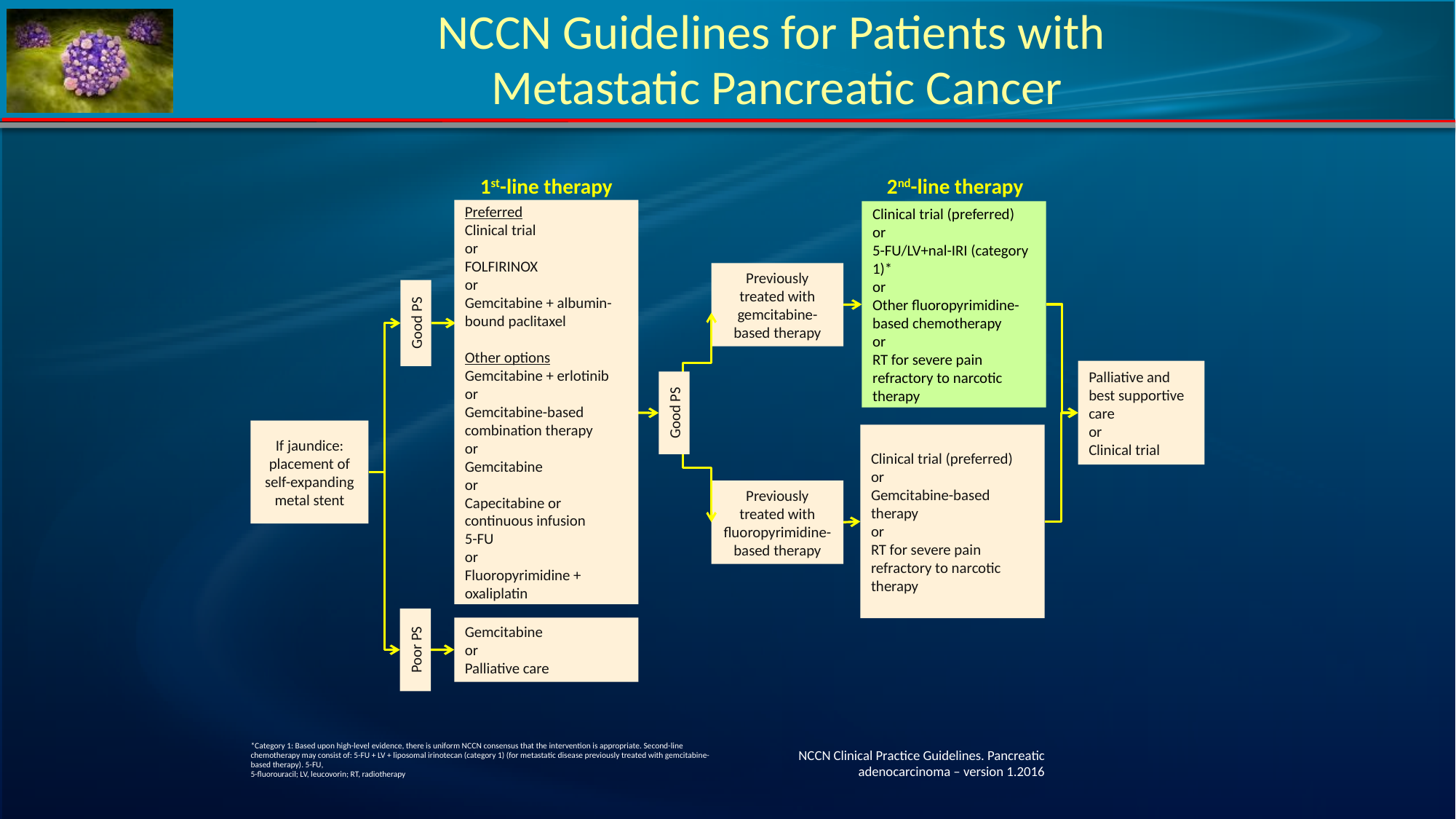

# NCCN Guidelines for Patients with Metastatic Pancreatic Cancer
1st-line therapy
2nd-line therapy
Preferred
Clinical trial
or
FOLFIRINOX
or
Gemcitabine + albumin-bound paclitaxel

Other options
Gemcitabine + erlotinib
or
Gemcitabine-based combination therapy
or
Gemcitabine
or
Capecitabine or continuous infusion
5-FU
or
Fluoropyrimidine + oxaliplatin
Clinical trial (preferred)
or
5-FU/LV+nal-IRI (category 1)*
or
Other fluoropyrimidine-based chemotherapy
or
RT for severe pain refractory to narcotic therapy
Previously treated with gemcitabine-based therapy
Good PS
Palliative and best supportive care
or
Clinical trial
Good PS
If jaundice: placement of self-expanding metal stent
Clinical trial (preferred)
or
Gemcitabine-based therapy
or
RT for severe pain refractory to narcotic therapy
Previously treated with fluoropyrimidine-based therapy
Gemcitabine
or
Palliative care
Poor PS
*Category 1: Based upon high-level evidence, there is uniform NCCN consensus that the intervention is appropriate. Second-line chemotherapy may consist of: 5-FU + LV + liposomal irinotecan (category 1) (for metastatic disease previously treated with gemcitabine-based therapy). 5-FU,
5-fluorouracil; LV, leucovorin; RT, radiotherapy
NCCN Clinical Practice Guidelines. Pancreatic adenocarcinoma – version 1.2016